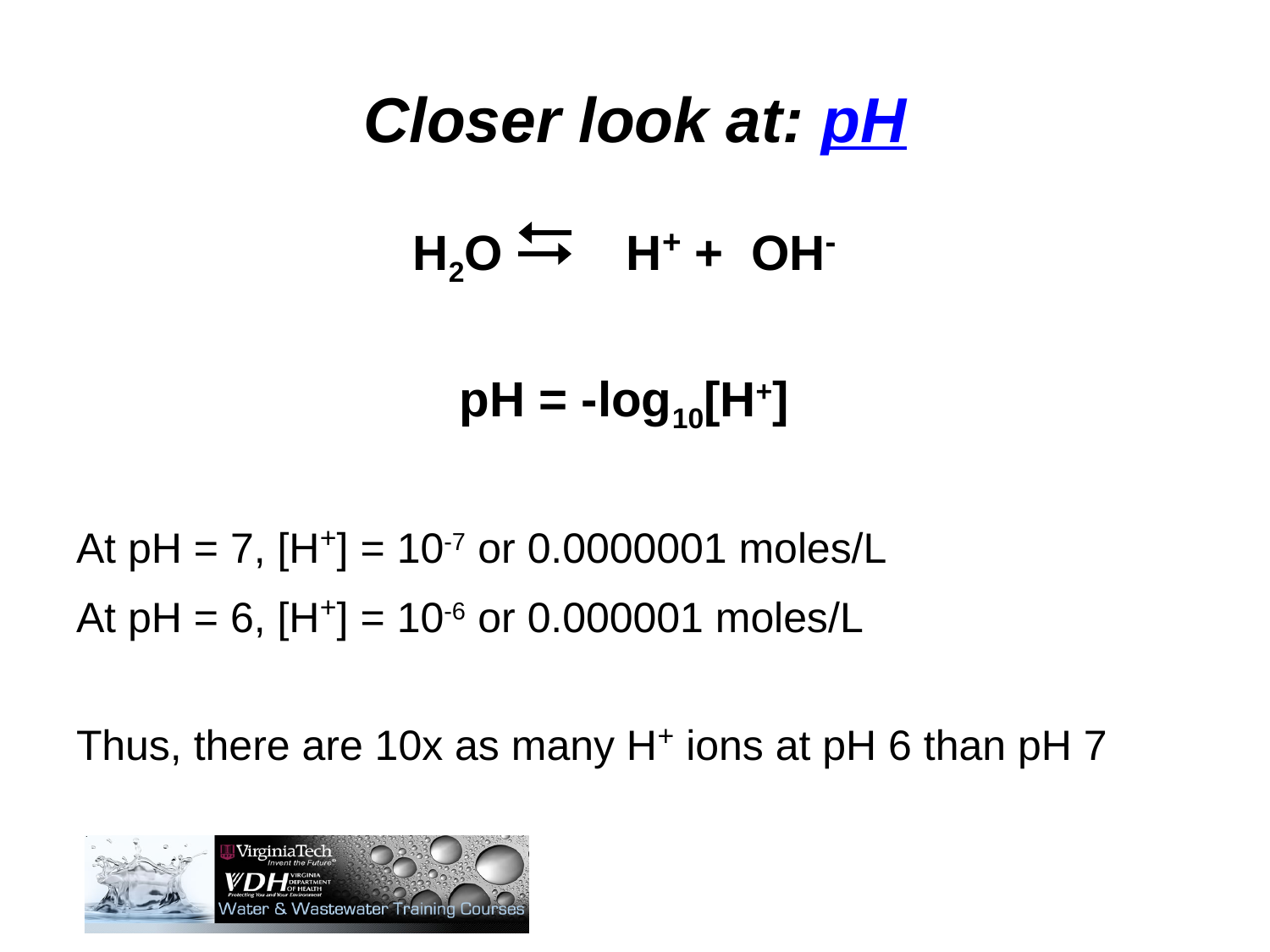

# Closer look at: pH
H2O         H+ +  OH-

pH = -log10[H+]

At pH = 7, [H+] = 10-7 or 0.0000001 moles/L
At pH = 6, [H+] = 10-6 or 0.000001 moles/L

Thus, there are 10x as many H+ ions at pH 6 than pH 7